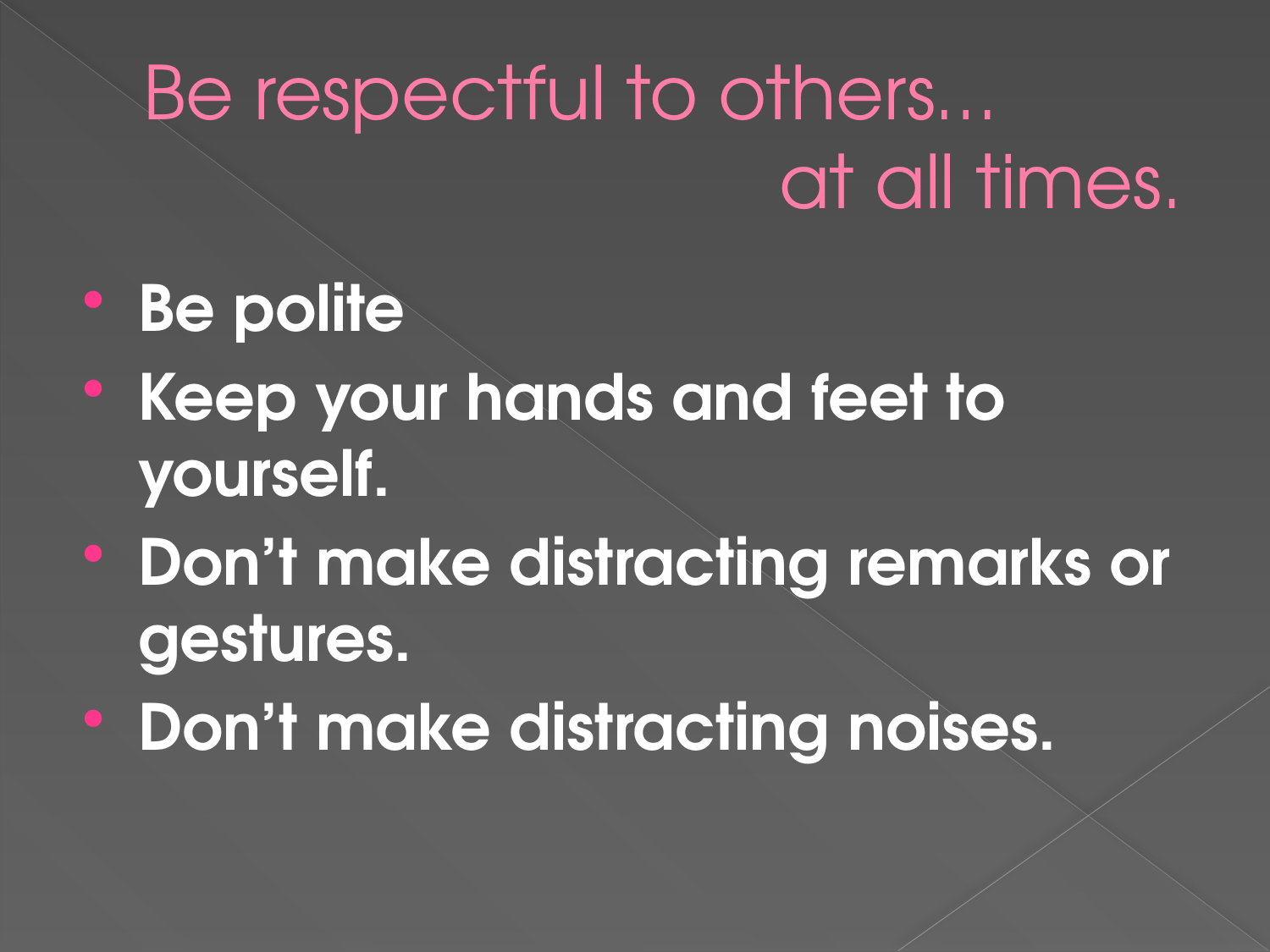

# Be respectful to others… at all times.
Be polite
Keep your hands and feet to yourself.
Don’t make distracting remarks or gestures.
Don’t make distracting noises.